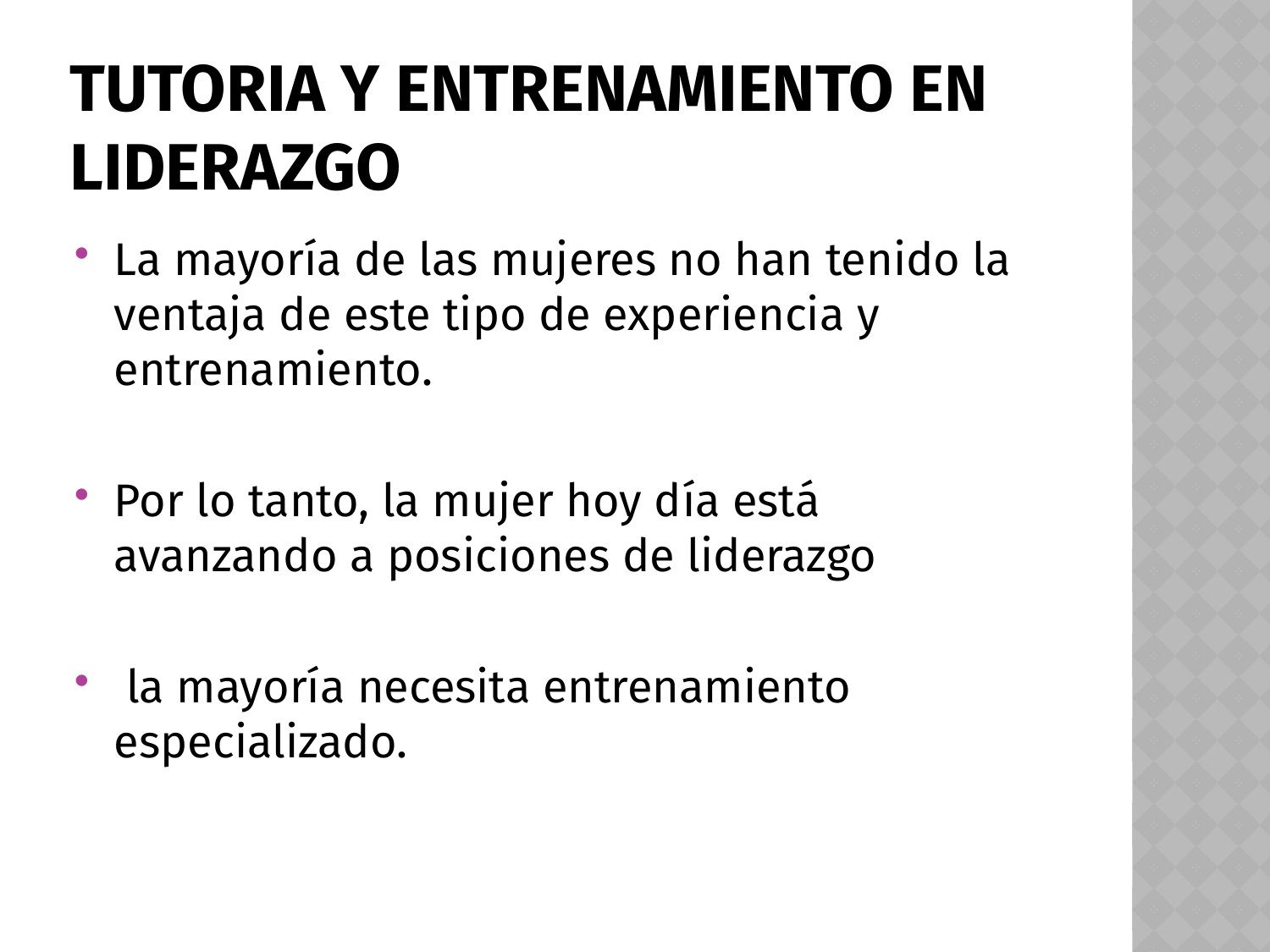

# Tutoria y entrenamiento en liderazgo
La mayoría de las mujeres no han tenido la ventaja de este tipo de experiencia y entrenamiento.

Por lo tanto, la mujer hoy día está avanzando a posiciones de liderazgo

 la mayoría necesita entrenamiento especializado.